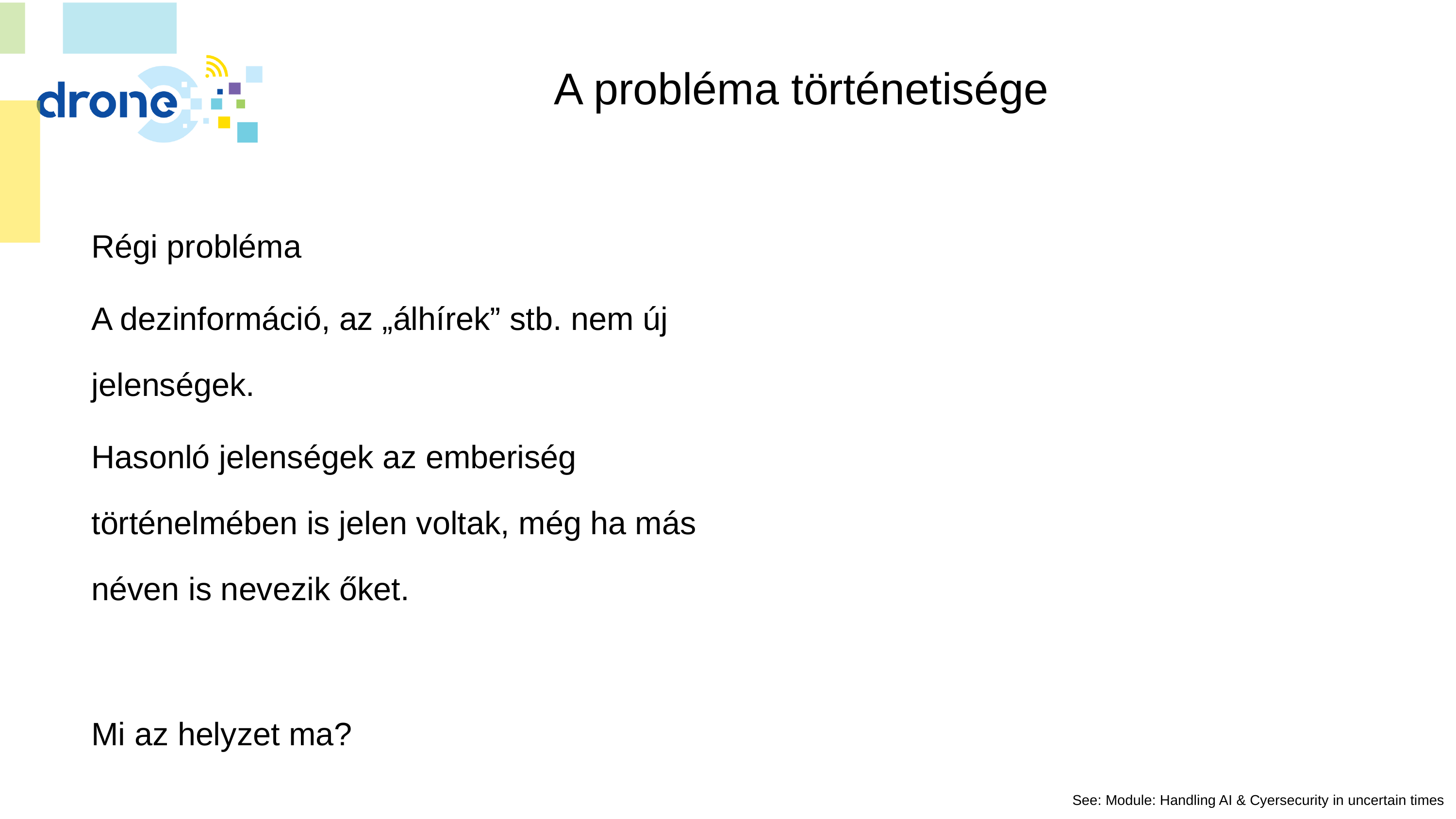

# A probléma történetisége

Régi probléma
A dezinformáció, az „álhírek” stb. nem új jelenségek.
Hasonló jelenségek az emberiség történelmében is jelen voltak, még ha más néven is nevezik őket.

Mi az helyzet ma?

See: Module: Handling AI & Cyersecurity in uncertain times